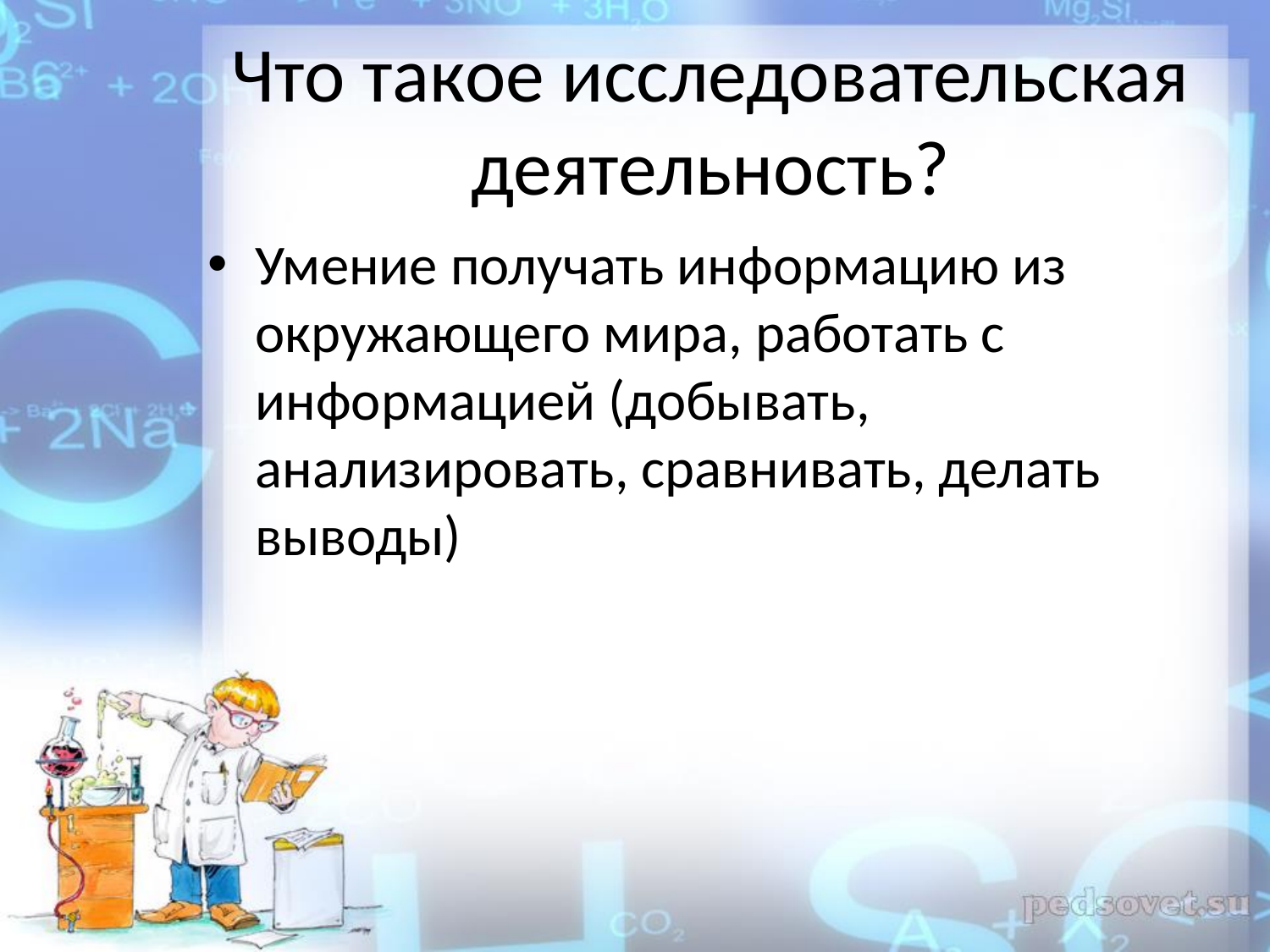

# Что такое исследовательская деятельность?
Умение получать информацию из окружающего мира, работать с информацией (добывать, анализировать, сравнивать, делать выводы)